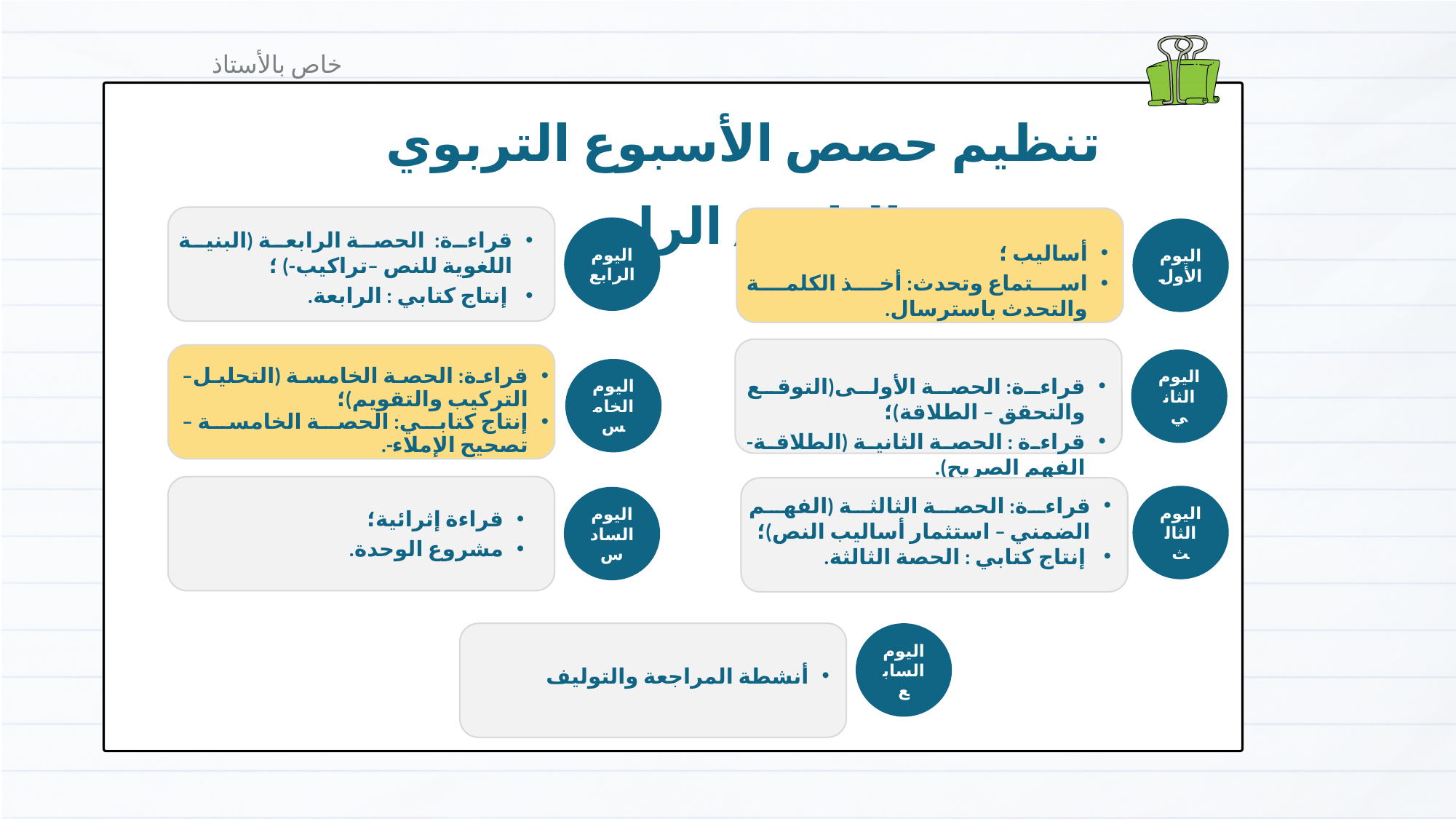

خاص بالأستاذ

تنظيم حصص الأسبوع التربوي الثاني/ الرابع

اليوم الرابع
اليوم الأول
قراءة:  الحصة الرابعة (البنية اللغوية للنص –تراكيب-) ؛
 إنتاج كتابي : الرابعة.
أساليب ؛
استماع وتحدث: أخذ الكلمة والتحدث باسترسال.

اليوم الثاني
اليوم الخامس
قراءة: الحصة الخامسة (التحليل– التركيب والتقويم)؛
إنتاج كتابي: الحصة الخامسة – تصحيح الإملاء-.
قراءة: الحصة الأولى(التوقع والتحقق – الطلاقة)؛
قراءة : الحصة الثانية (الطلاقة- الفهم الصريح).

اليوم الثالث
اليوم السادس
قراءة: الحصة الثالثة (الفهم الضمني – استثمار أساليب النص)؛
 إنتاج كتابي : الحصة الثالثة.
قراءة إثرائية؛
مشروع الوحدة.

اليوم السابع
أنشطة المراجعة والتوليف